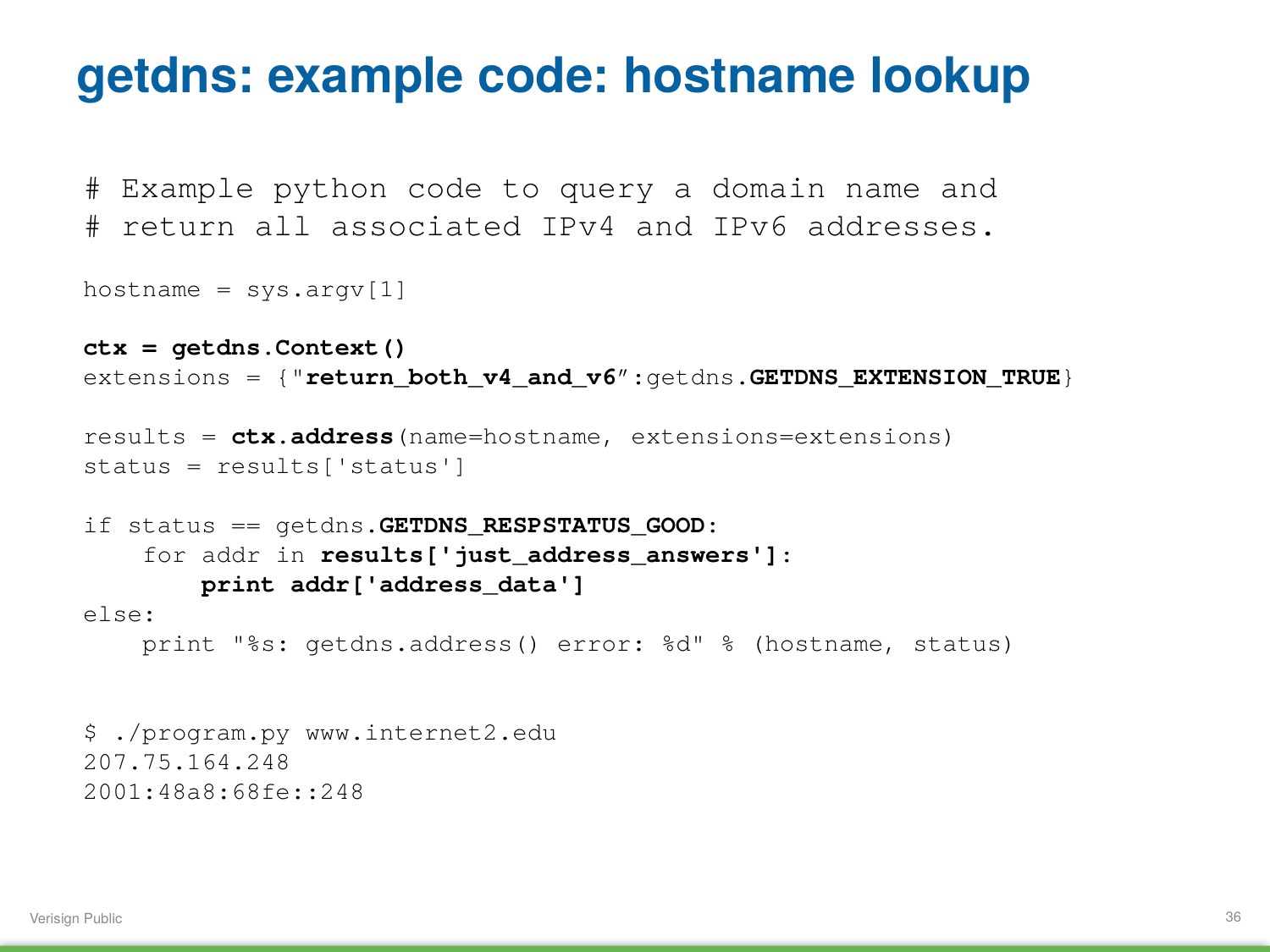

# getdns: example code: hostname lookup
# Example python code to query a domain name and
# return all associated IPv4 and IPv6 addresses.

hostname = sys.argv[1]

ctx = getdns.Context()
extensions = {"return_both_v4_and_v6”:getdns.GETDNS_EXTENSION_TRUE}

results = ctx.address(name=hostname, extensions=extensions)
status = results['status']

if status == getdns.GETDNS_RESPSTATUS_GOOD:
    for addr in results['just_address_answers']:
        print addr['address_data']
else:
    print "%s: getdns.address() error: %d" % (hostname, status)

$ ./program.py www.internet2.edu
207.75.164.248
2001:48a8:68fe::248
36